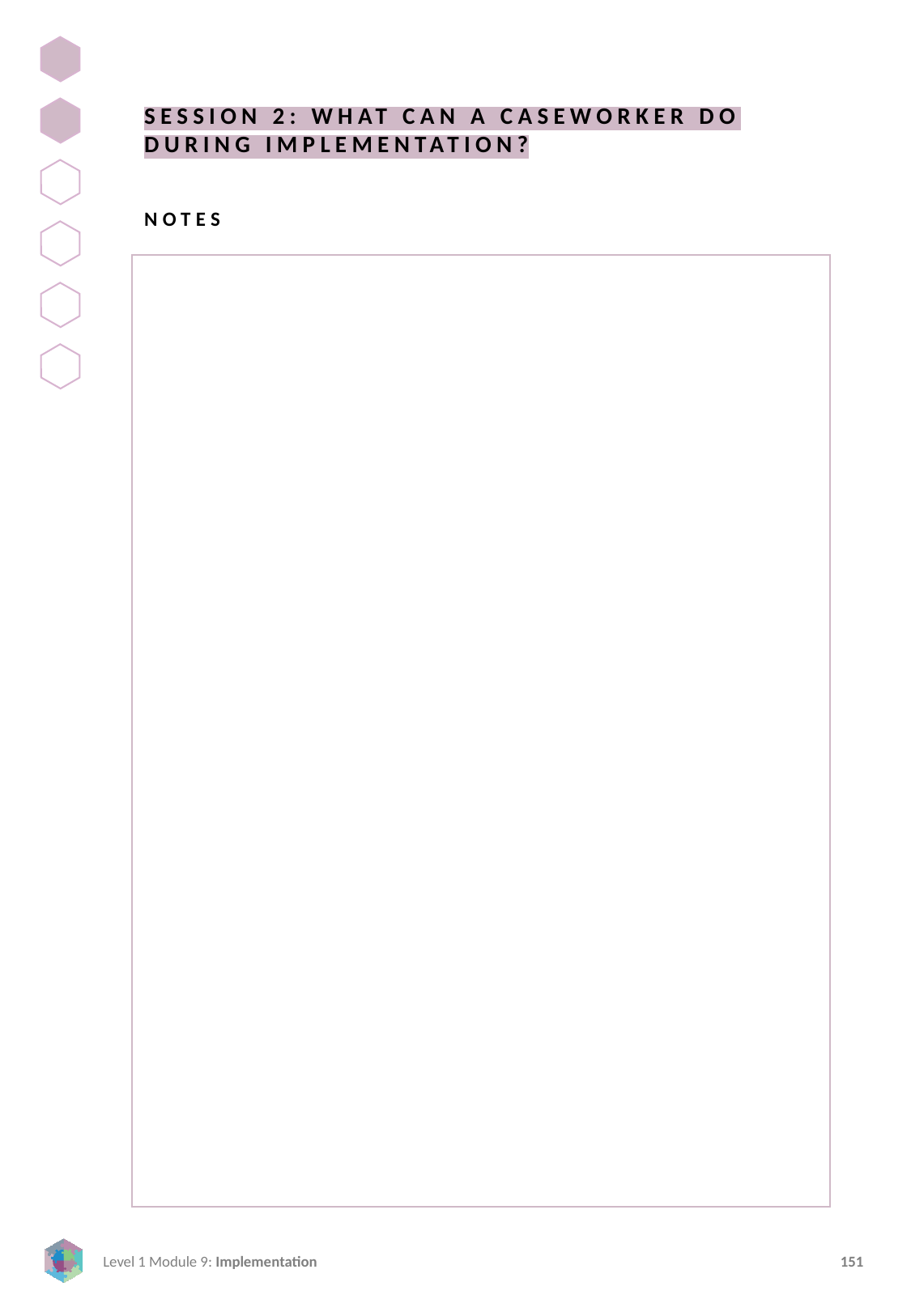

SESSION 2: WHAT CAN A CASEWORKER DO DURING IMPLEMENTATION?

NOTES